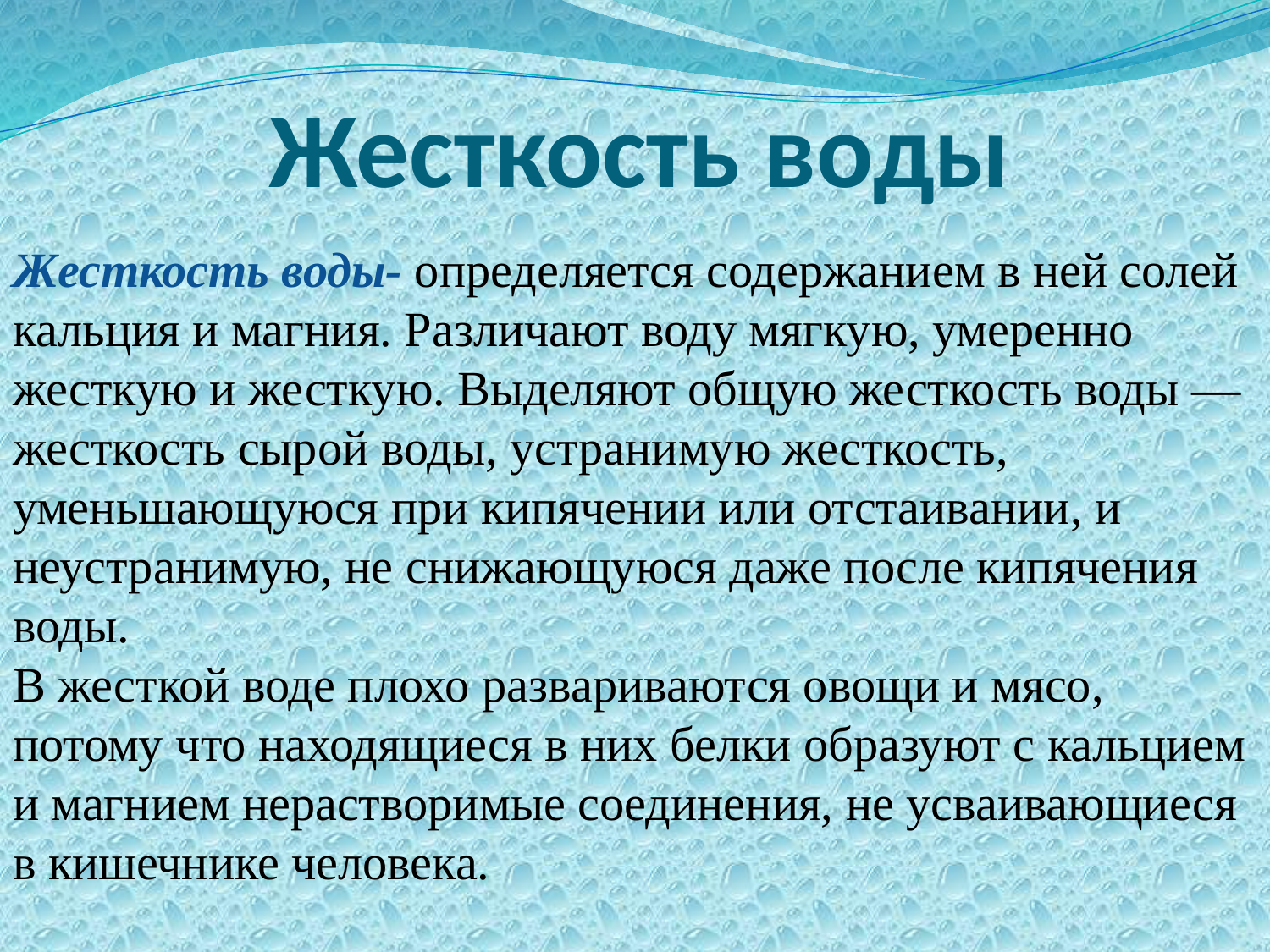

# Жесткость воды
Жесткость воды- определяется содержанием в ней солей кальция и магния. Различают воду мягкую, умеренно жесткую и жесткую. Выделяют общую жесткость воды — жесткость сырой воды, устранимую жесткость, уменьшающуюся при кипячении или отстаивании, и неустранимую, не снижающуюся даже после кипячения воды.
В жесткой воде плохо развариваются овощи и мясо, потому что находящиеся в них белки образуют с кальцием и магнием нерастворимые соединения, не усваивающиеся в кишечнике человека.